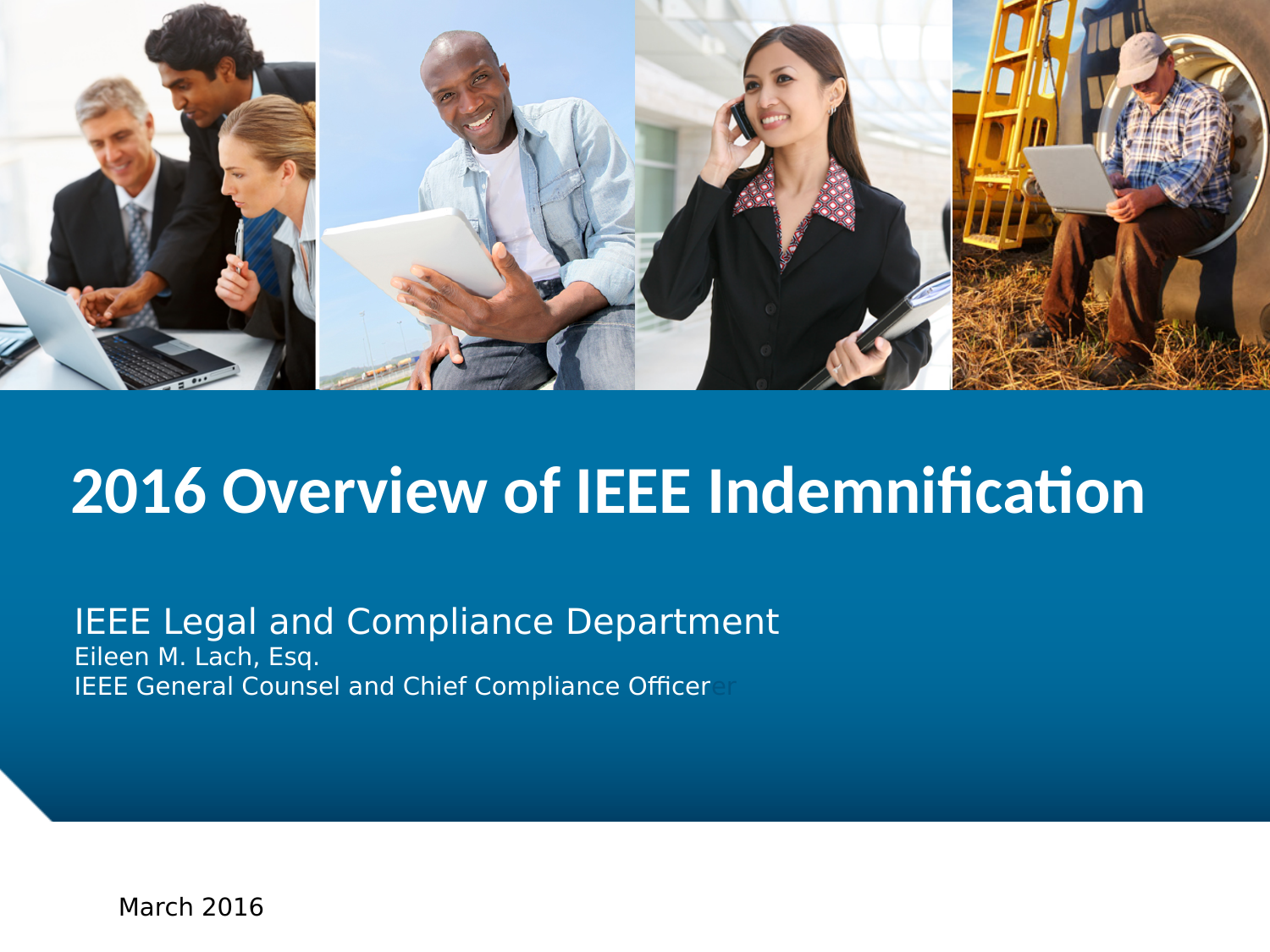

# 2016 Overview of IEEE Indemnification
IEEE Legal and Compliance Department
Eileen M. Lach, Esq.
IEEE General Counsel and Chief Compliance Officerer

March 2016